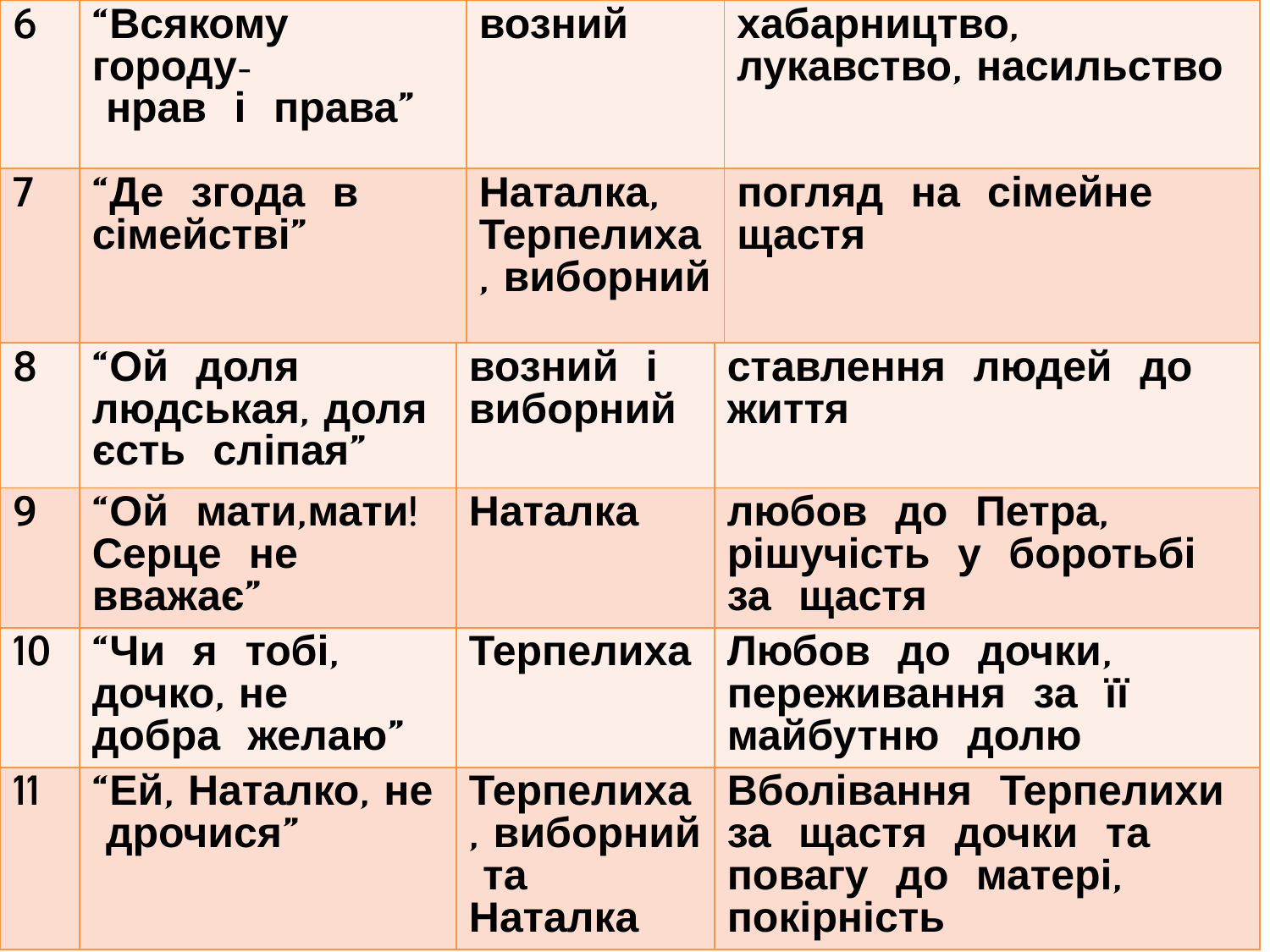

| 6 | “Всякому городу- нрав і права” | возний | хабарництво, лукавство, насильство |
| --- | --- | --- | --- |
| 7 | “Де згода в сімействі” | Наталка, Терпелиха, виборний | погляд на сімейне щастя |
#
| 8 | “Ой доля людськая, доля єсть сліпая” | возний і виборний | ставлення людей до життя |
| --- | --- | --- | --- |
| 9 | “Ой мати,мати! Серце не вважає” | Наталка | любов до Петра, рішучість у боротьбі за щастя |
| 10 | “Чи я тобі, дочко, не добра желаю” | Терпелиха | Любов до дочки, переживання за її майбутню долю |
| 11 | “Ей, Наталко, не дрочися” | Терпелиха, виборний та Наталка | Вболівання Терпелихи за щастя дочки та повагу до матері, покірність |